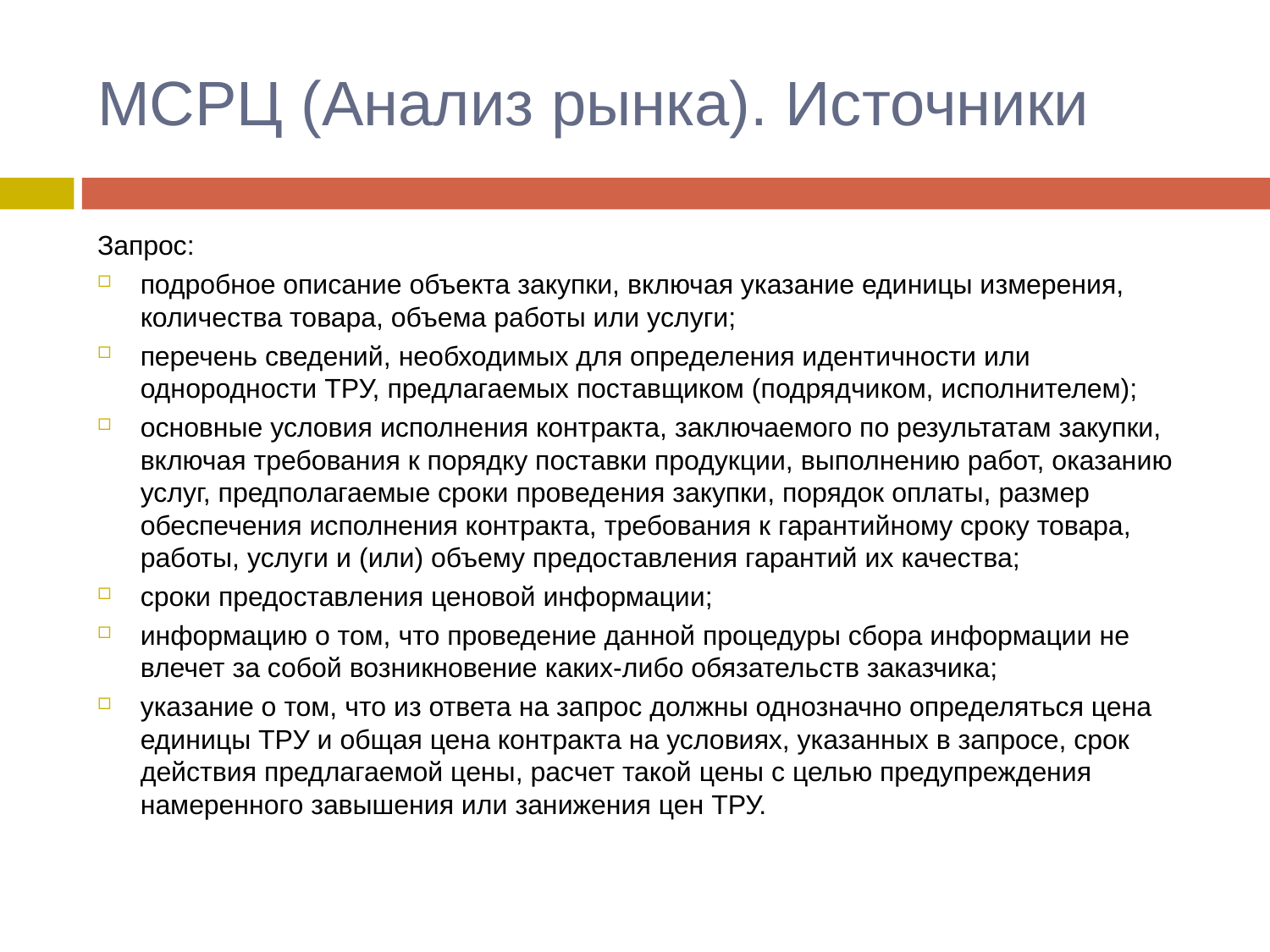

# МСРЦ (Анализ рынка). Источники
Запрос:
подробное описание объекта закупки, включая указание единицы измерения, количества товара, объема работы или услуги;
перечень сведений, необходимых для определения идентичности или однородности ТРУ, предлагаемых поставщиком (подрядчиком, исполнителем);
основные условия исполнения контракта, заключаемого по результатам закупки, включая требования к порядку поставки продукции, выполнению работ, оказанию услуг, предполагаемые сроки проведения закупки, порядок оплаты, размер обеспечения исполнения контракта, требования к гарантийному сроку товара, работы, услуги и (или) объему предоставления гарантий их качества;
сроки предоставления ценовой информации;
информацию о том, что проведение данной процедуры сбора информации не влечет за собой возникновение каких-либо обязательств заказчика;
указание о том, что из ответа на запрос должны однозначно определяться цена единицы ТРУ и общая цена контракта на условиях, указанных в запросе, срок действия предлагаемой цены, расчет такой цены с целью предупреждения намеренного завышения или занижения цен ТРУ.